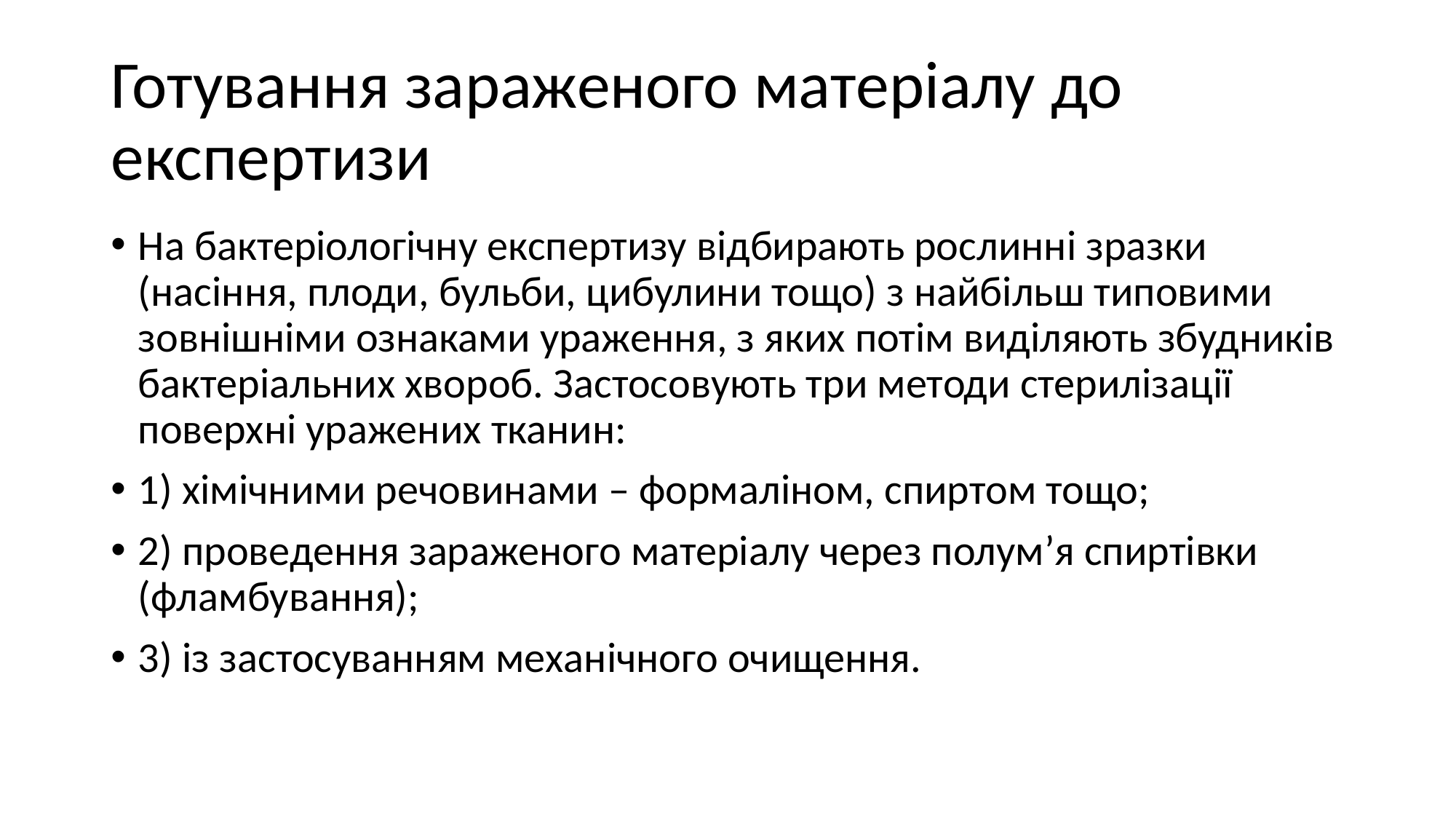

# Готування зараженого матеріалу до експертизи
На бактеріологічну експертизу відбирають рослинні зразки (насіння, плоди, бульби, цибулини тощо) з найбільш типовими зовнішніми ознаками ураження, з яких потім виділяють збудників бактеріальних хвороб. Застосовують три методи стерилізації поверхні уражених тканин:
1) хімічними речовинами – формаліном, спиртом тощо;
2) проведення зараженого матеріалу через полум’я спиртівки (фламбування);
3) із застосуванням механічного очищення.